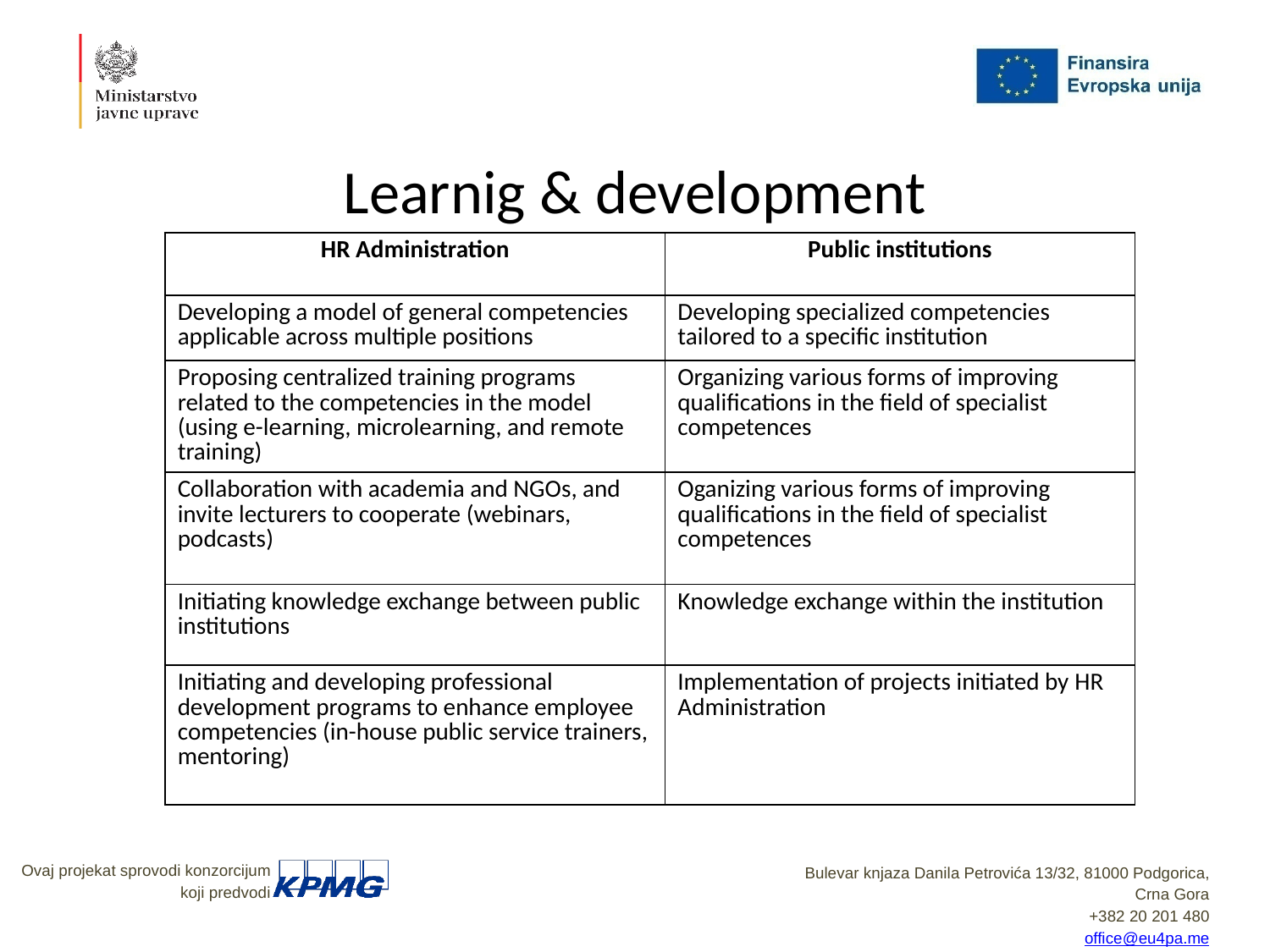

# Learnig & development
| HR Administration | Public institutions |
| --- | --- |
| Developing a model of general competencies applicable across multiple positions | Developing specialized competencies tailored to a specific institution |
| Proposing centralized training programs related to the competencies in the model (using e-learning, microlearning, and remote training) | Organizing various forms of improving qualifications in the field of specialist competences |
| Collaboration with academia and NGOs, and invite lecturers to cooperate (webinars, podcasts) | Oganizing various forms of improving qualifications in the field of specialist competences |
| Initiating knowledge exchange between public institutions | Knowledge exchange within the institution |
| Initiating and developing professional development programs to enhance employee competencies (in-house public service trainers, mentoring) | Implementation of projects initiated by HR Administration |